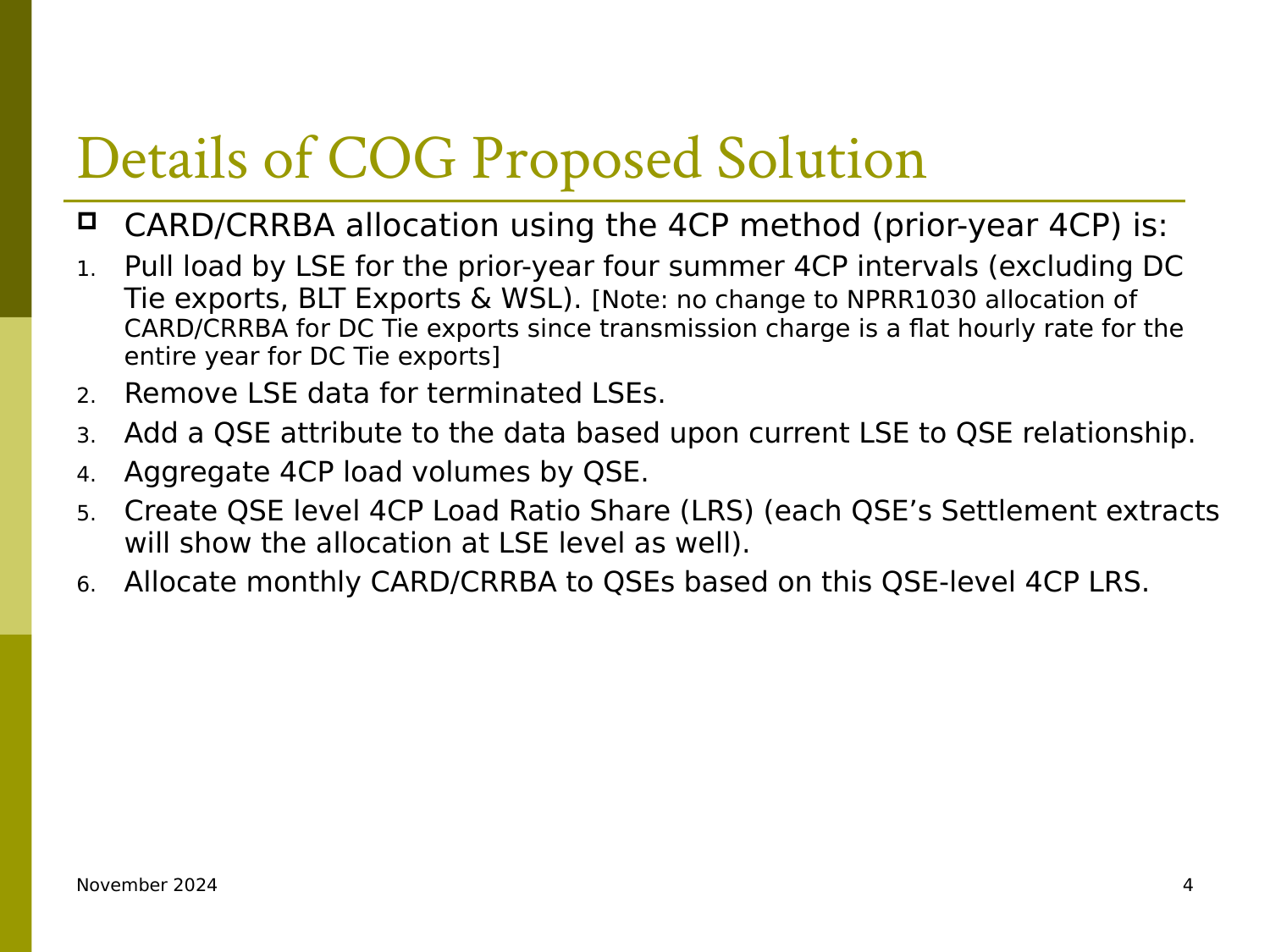

# Details of COG Proposed Solution
CARD/CRRBA allocation using the 4CP method (prior-year 4CP) is:
Pull load by LSE for the prior-year four summer 4CP intervals (excluding DC Tie exports, BLT Exports & WSL). [Note: no change to NPRR1030 allocation of CARD/CRRBA for DC Tie exports since transmission charge is a flat hourly rate for the entire year for DC Tie exports]
Remove LSE data for terminated LSEs.
Add a QSE attribute to the data based upon current LSE to QSE relationship.
Aggregate 4CP load volumes by QSE.
Create QSE level 4CP Load Ratio Share (LRS) (each QSE’s Settlement extracts will show the allocation at LSE level as well).
Allocate monthly CARD/CRRBA to QSEs based on this QSE-level 4CP LRS.

November 2024
4